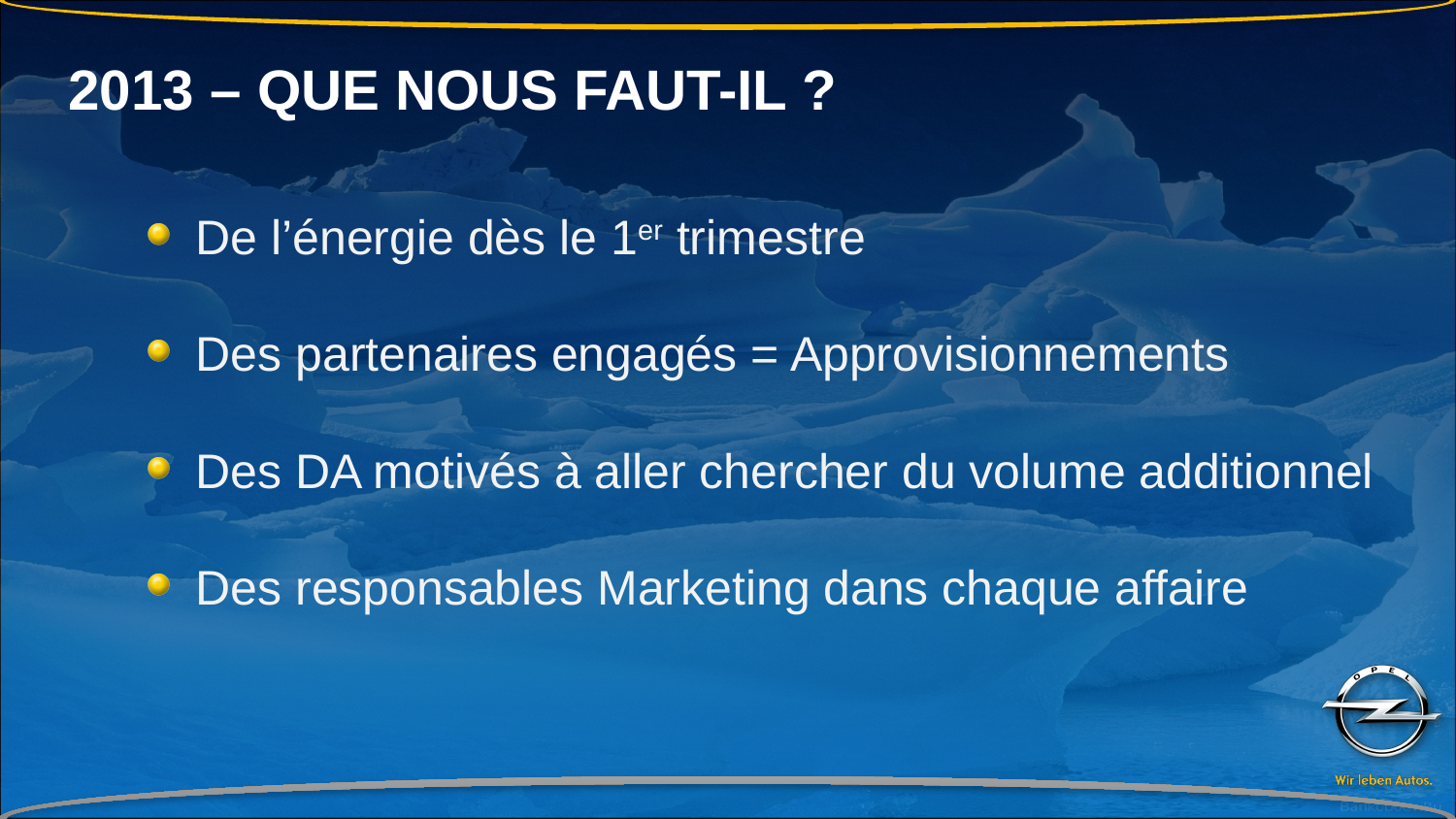

2013 – QUE NOUS FAUT-IL ?
De l’énergie dès le 1er trimestre
Des partenaires engagés = Approvisionnements
Des DA motivés à aller chercher du volume additionnel
Des responsables Marketing dans chaque affaire